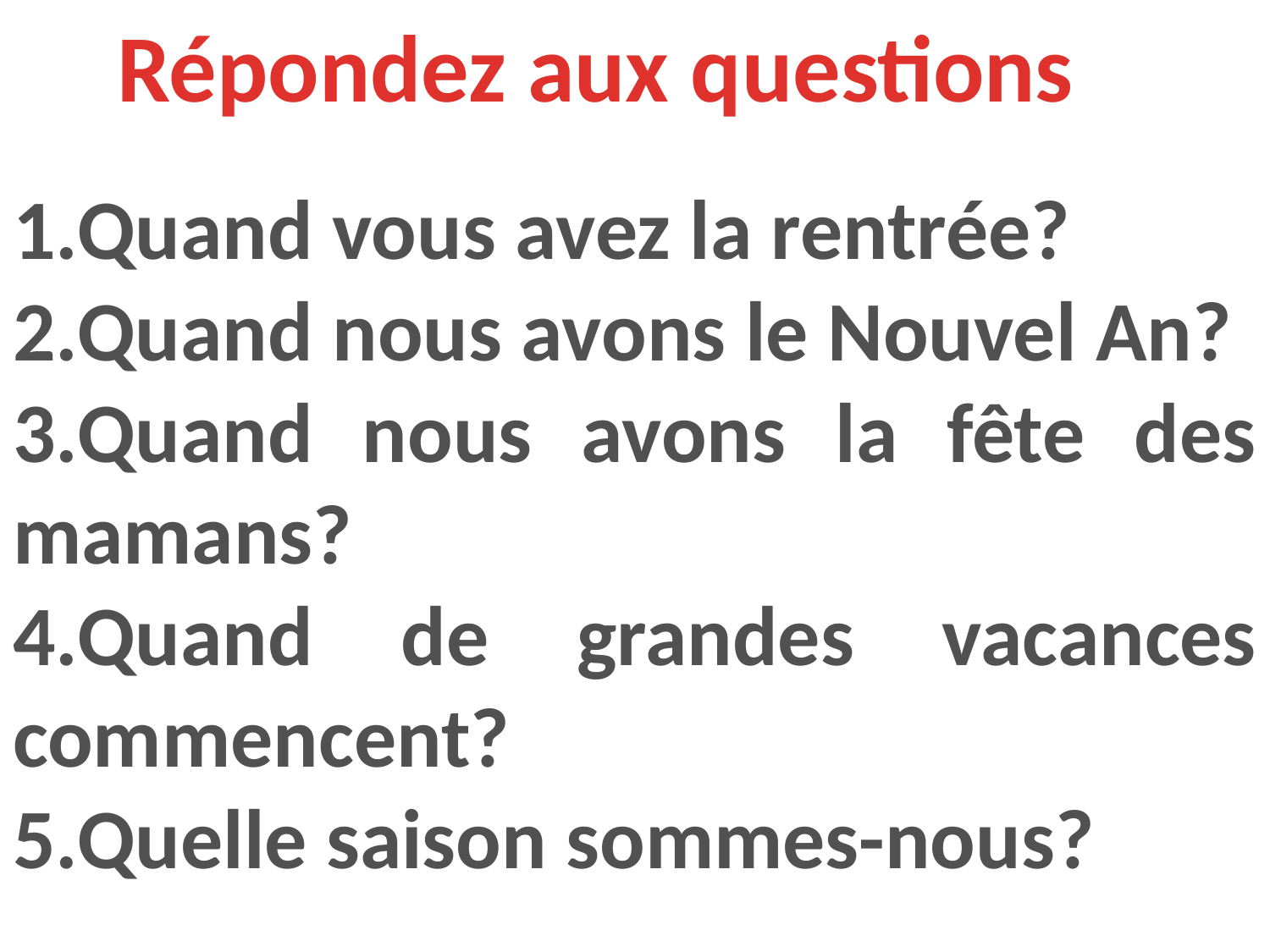

Répondez aux questions
1.Quand vous avez la rentrée?
2.Quand nous avons le Nouvel An?
3.Quand nous avons la fête des mamans?
4.Quand de grandes vacances commencent?
5.Quelle saison sommes-nous?
#